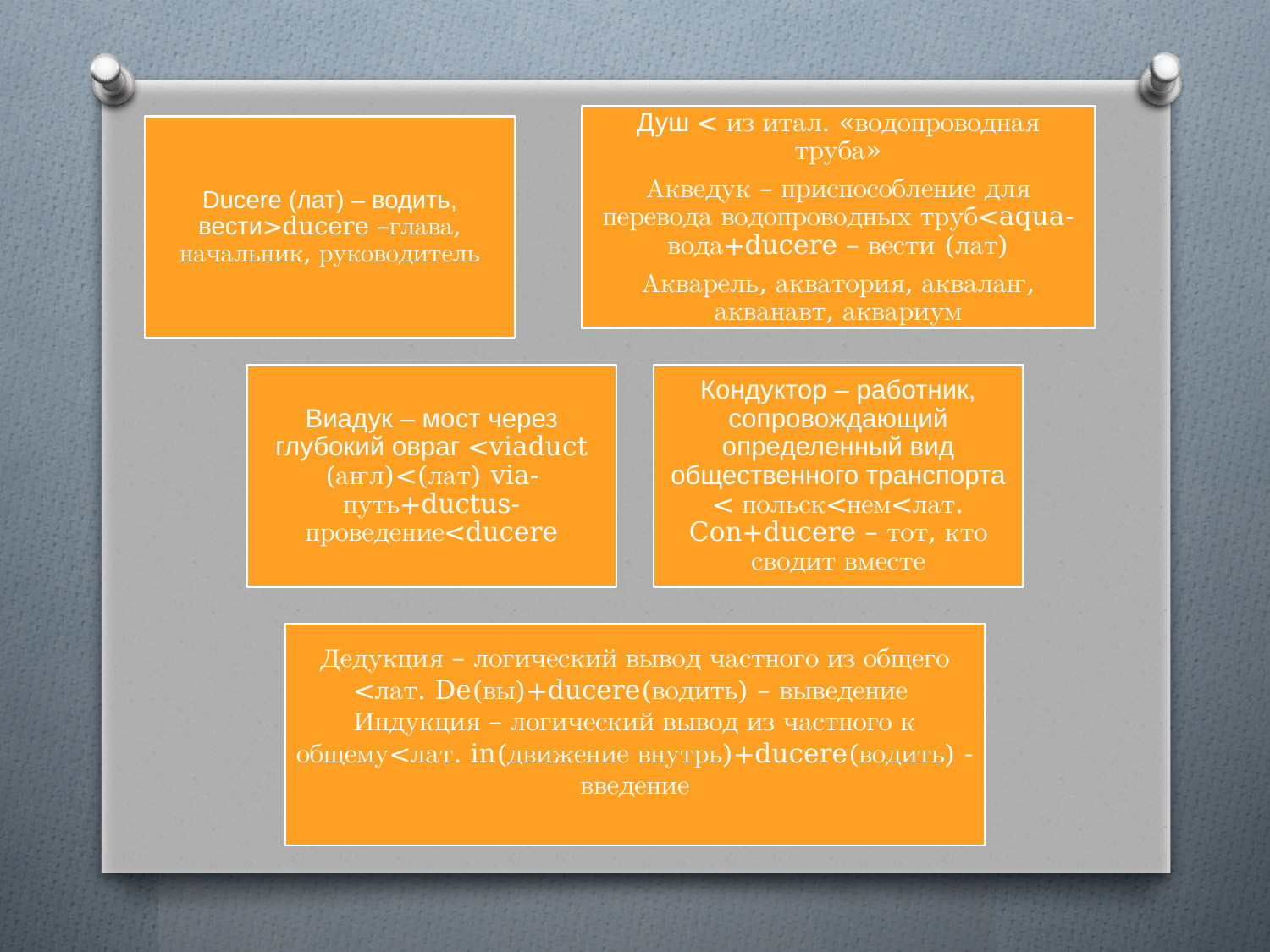

Ducere (лат) – водить, вести>ducere –глава, начальник, руководитель
Душ < из итал. «водопроводная труба»
Акведук – приспособление для перевода водопроводных труб<aqua-вода+ducere – вести (лат)
Акварель, акватория, акваланг, акванавт, аквариум
Виадук – мост через глубокий овраг <viaduct (англ)<(лат) via-путь+ductus-проведение<ducere
Кондуктор – работник, сопровождающий определенный вид общественного транспорта < польск<нем<лат. Con+ducere – тот, кто сводит вместе
Дедукция – логический вывод частного из общего <лат. De(вы)+ducere(водить) – выведение
Индукция – логический вывод из частного к общему<лат. in(движение внутрь)+ducere(водить) -введение